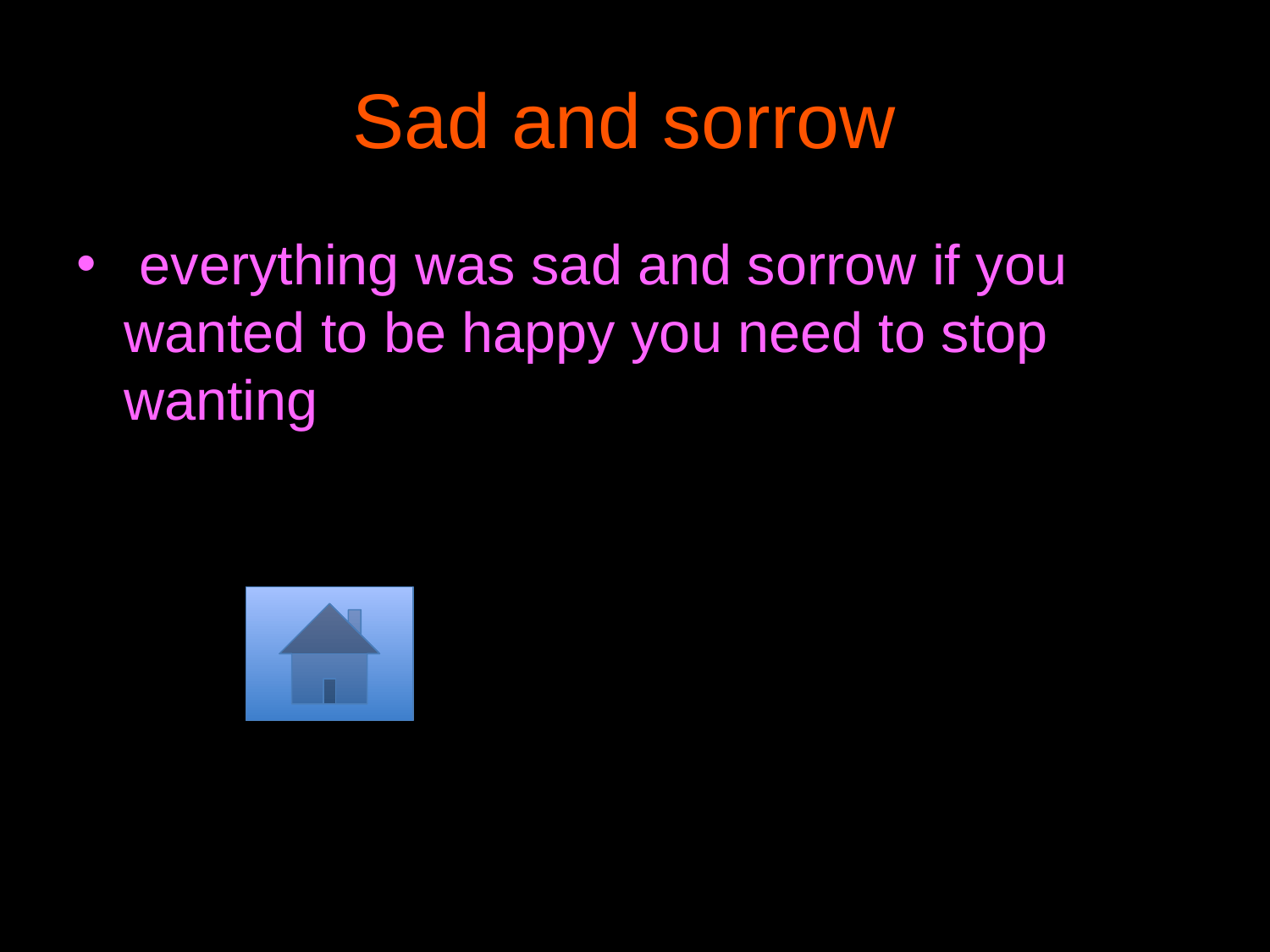

# Sad and sorrow
 everything was sad and sorrow if you wanted to be happy you need to stop wanting